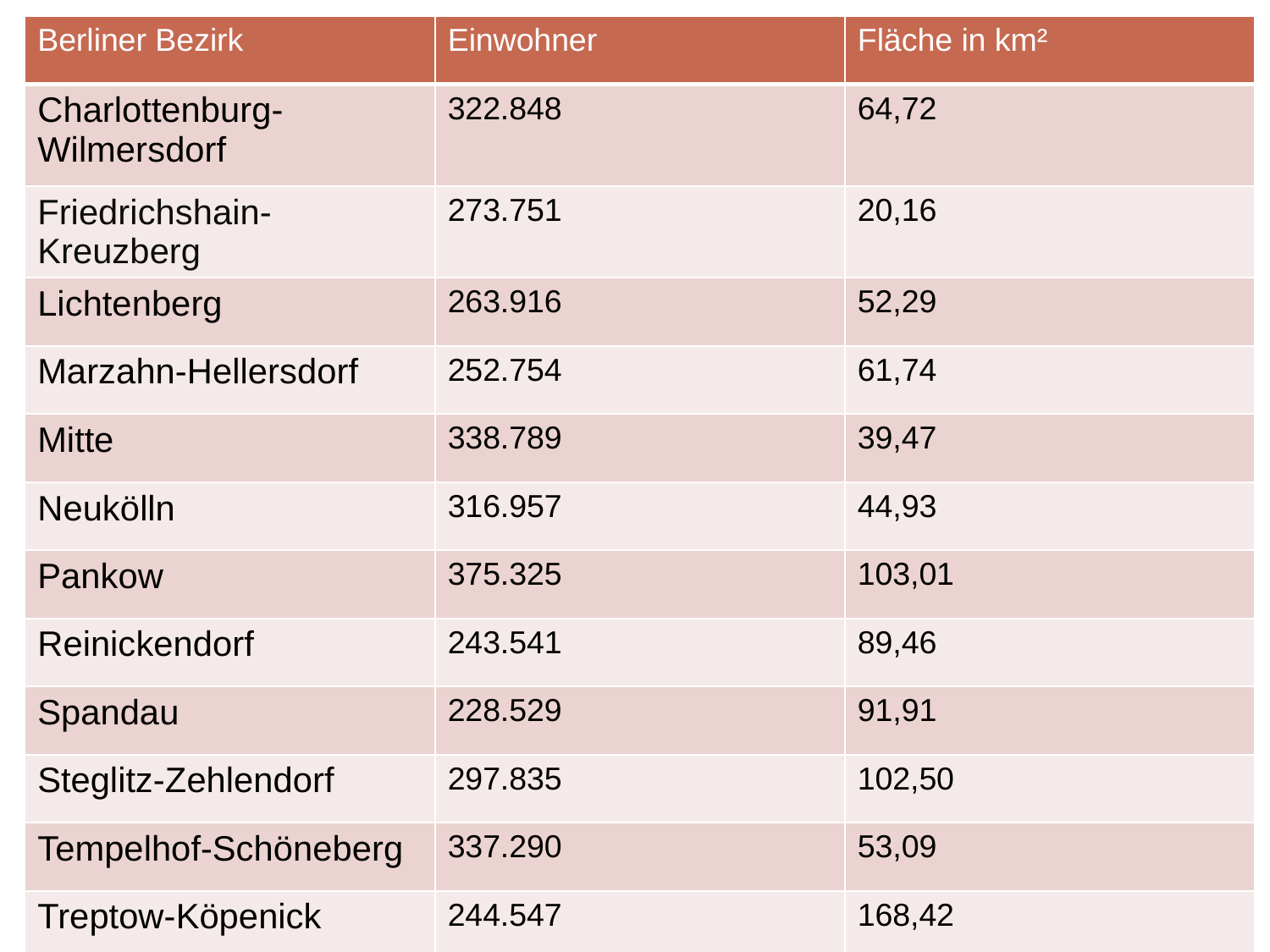

| Berliner Bezirk | Einwohner | Fläche in km² |
| --- | --- | --- |
| Charlottenburg-Wilmersdorf | 322.848 | 64,72 |
| Friedrichshain-Kreuzberg | 273.751 | 20,16 |
| Lichtenberg | 263.916 | 52,29 |
| Marzahn-Hellersdorf | 252.754 | 61,74 |
| Mitte | 338.789 | 39,47 |
| Neukölln | 316.957 | 44,93 |
| Pankow | 375.325 | 103,01 |
| Reinickendorf | 243.541 | 89,46 |
| Spandau | 228.529 | 91,91 |
| Steglitz-Zehlendorf | 297.835 | 102,50 |
| Tempelhof-Schöneberg | 337.290 | 53,09 |
| Treptow-Köpenick | 244.547 | 168,42 |